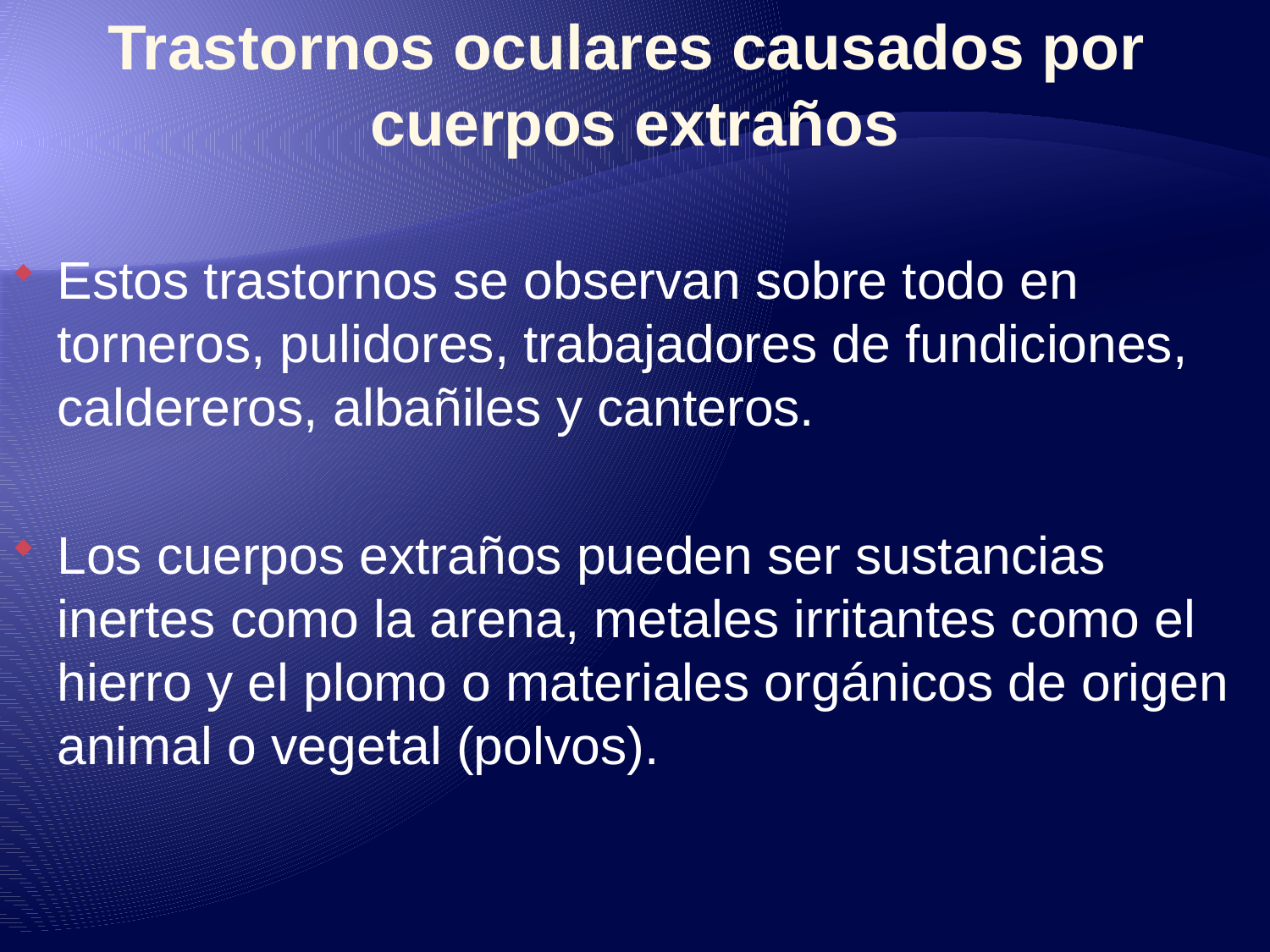

# Trastornos oculares causados por cuerpos extraños

Estos trastornos se observan sobre todo en torneros, pulidores, trabajadores de fundiciones, caldereros, albañiles y canteros.

Los cuerpos extraños pueden ser sustancias inertes como la arena, metales irritantes como el hierro y el plomo o materiales orgánicos de origen animal o vegetal (polvos).